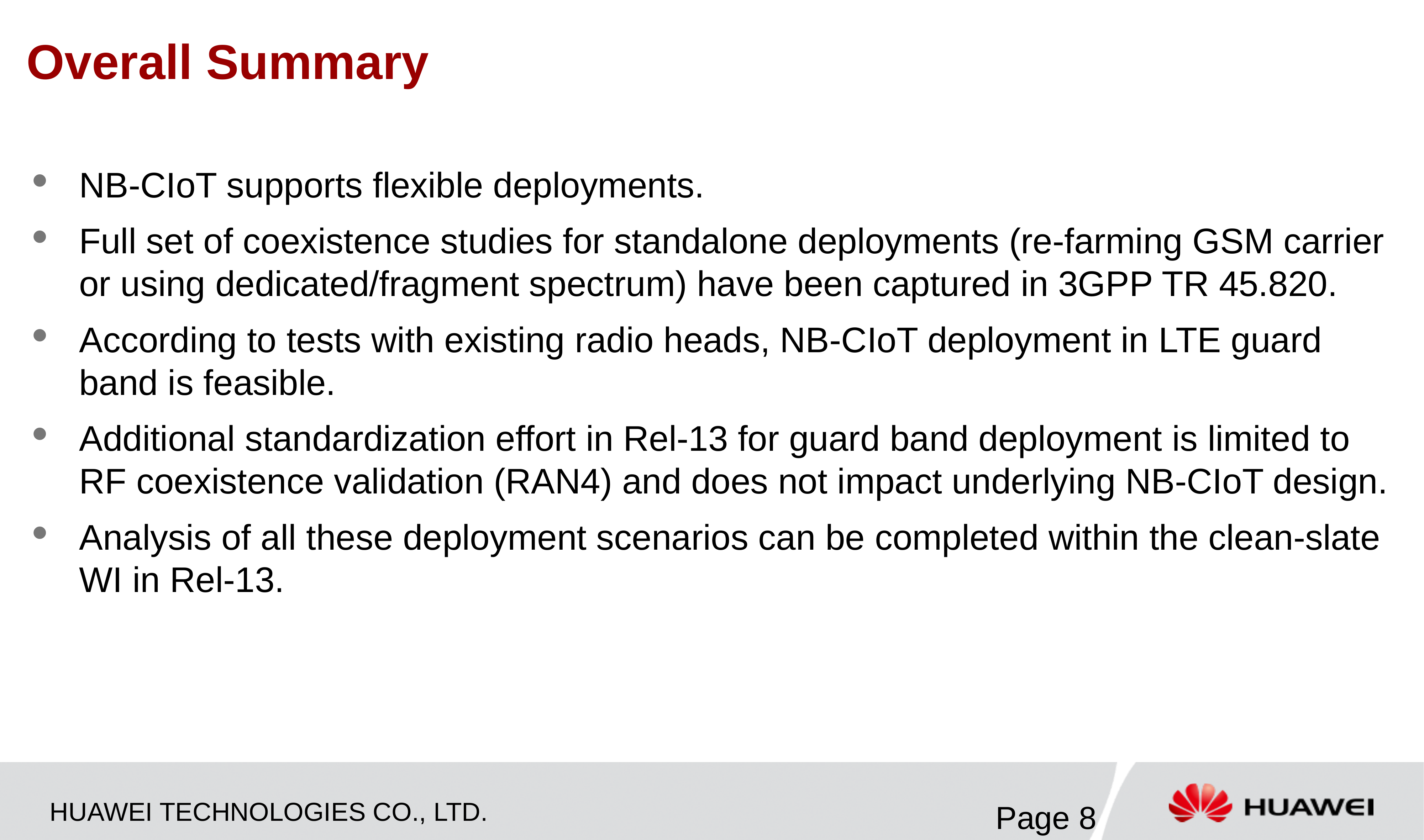

# Overall Summary
NB-CIoT supports flexible deployments.
Full set of coexistence studies for standalone deployments (re-farming GSM carrier or using dedicated/fragment spectrum) have been captured in 3GPP TR 45.820.
According to tests with existing radio heads, NB-CIoT deployment in LTE guard band is feasible.
Additional standardization effort in Rel-13 for guard band deployment is limited to RF coexistence validation (RAN4) and does not impact underlying NB-CIoT design.
Analysis of all these deployment scenarios can be completed within the clean-slate WI in Rel-13.

Page 8